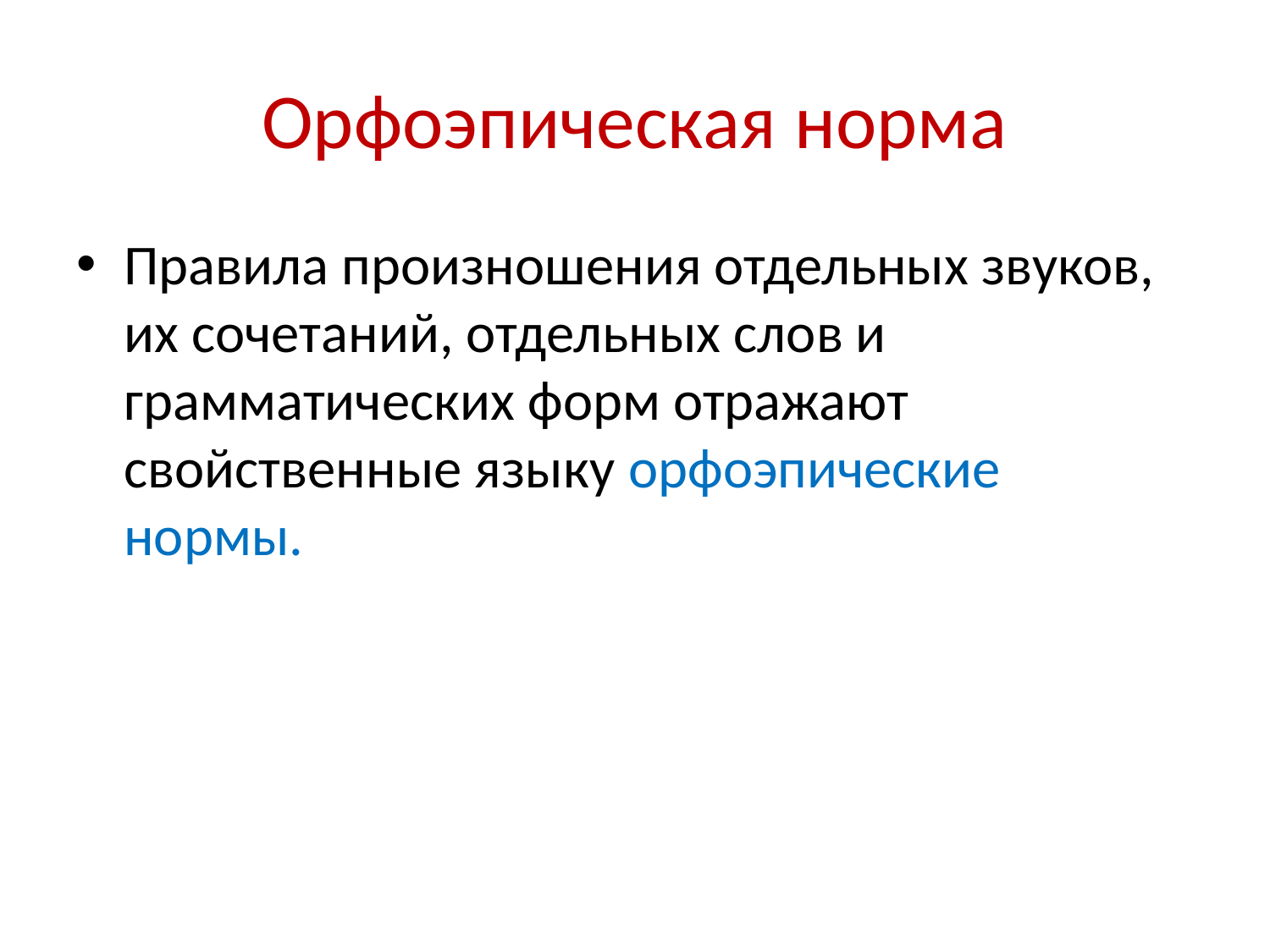

# Орфоэпическая норма
Правила произношения отдельных звуков, их сочетаний, отдельных слов и грамматических форм отражают свойственные языку орфоэпические нормы.